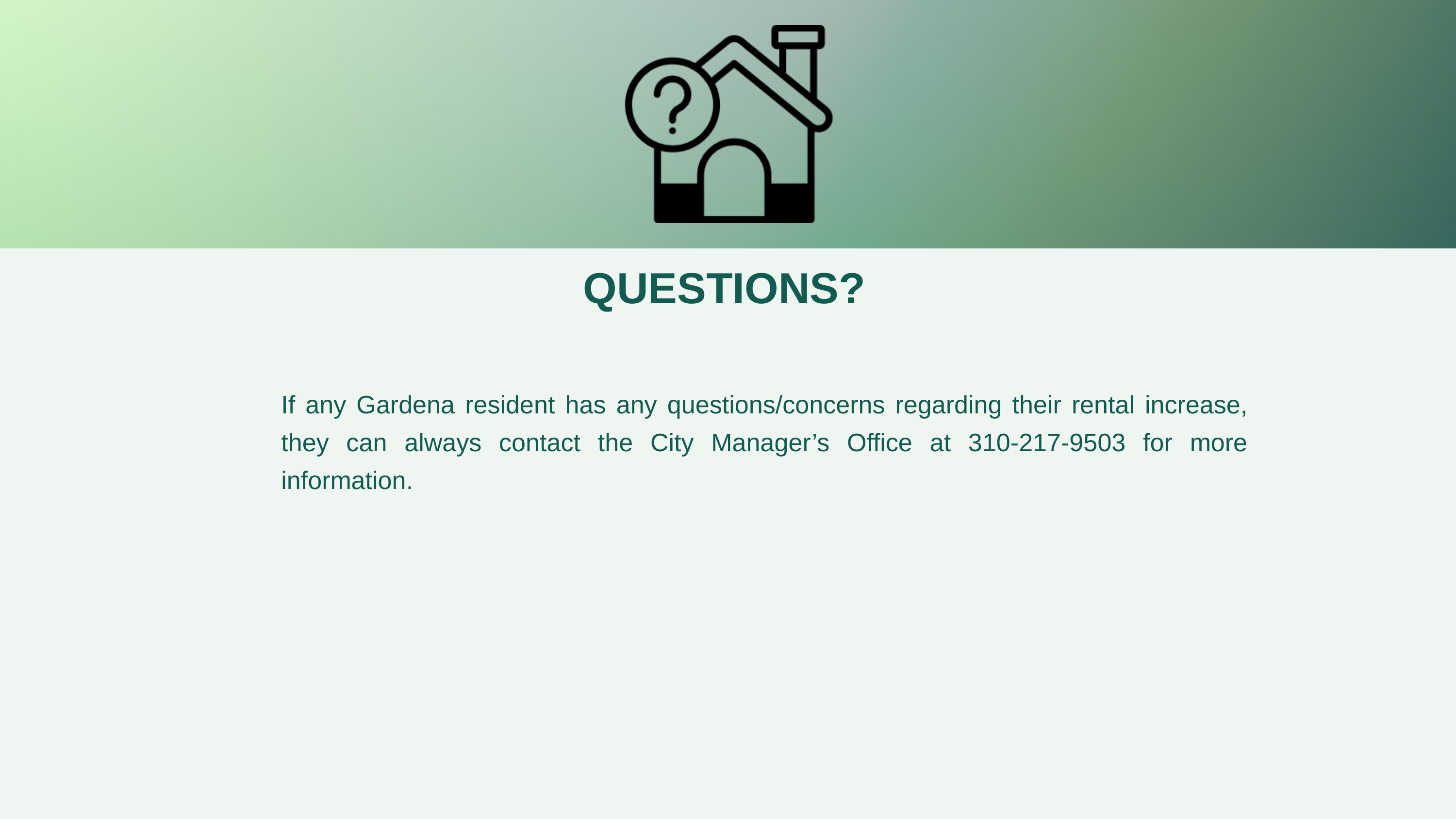

QUESTIONS?
If any Gardena resident has any questions/concerns regarding their rental increase, they can always contact the City Manager’s Office at 310-217-9503 for more information.